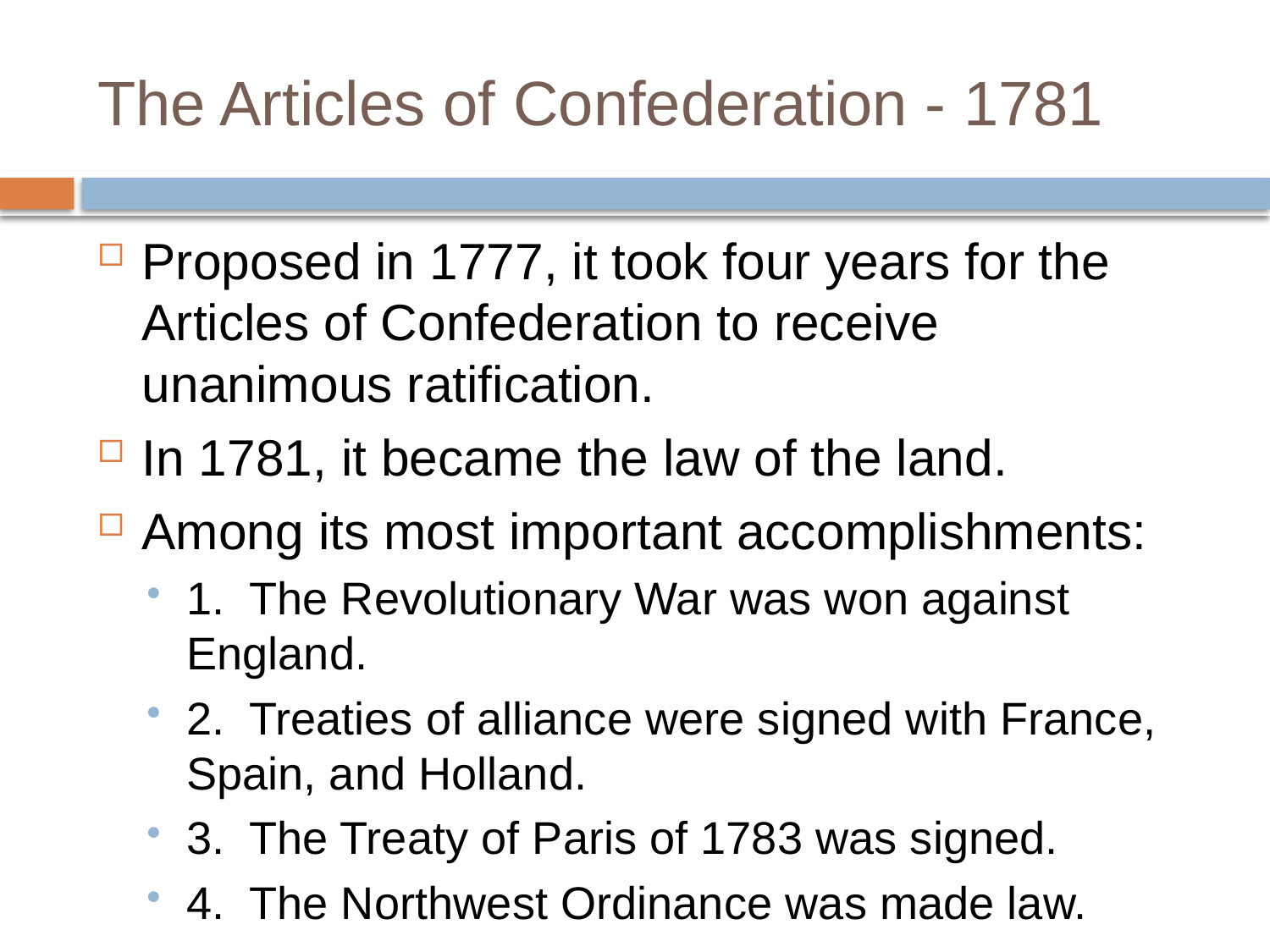

# The Articles of Confederation - 1781
Proposed in 1777, it took four years for the Articles of Confederation to receive unanimous ratification.
In 1781, it became the law of the land.
Among its most important accomplishments:
1.  The Revolutionary War was won against England.
2.  Treaties of alliance were signed with France, Spain, and Holland.
3.  The Treaty of Paris of 1783 was signed.
4.  The Northwest Ordinance was made law.